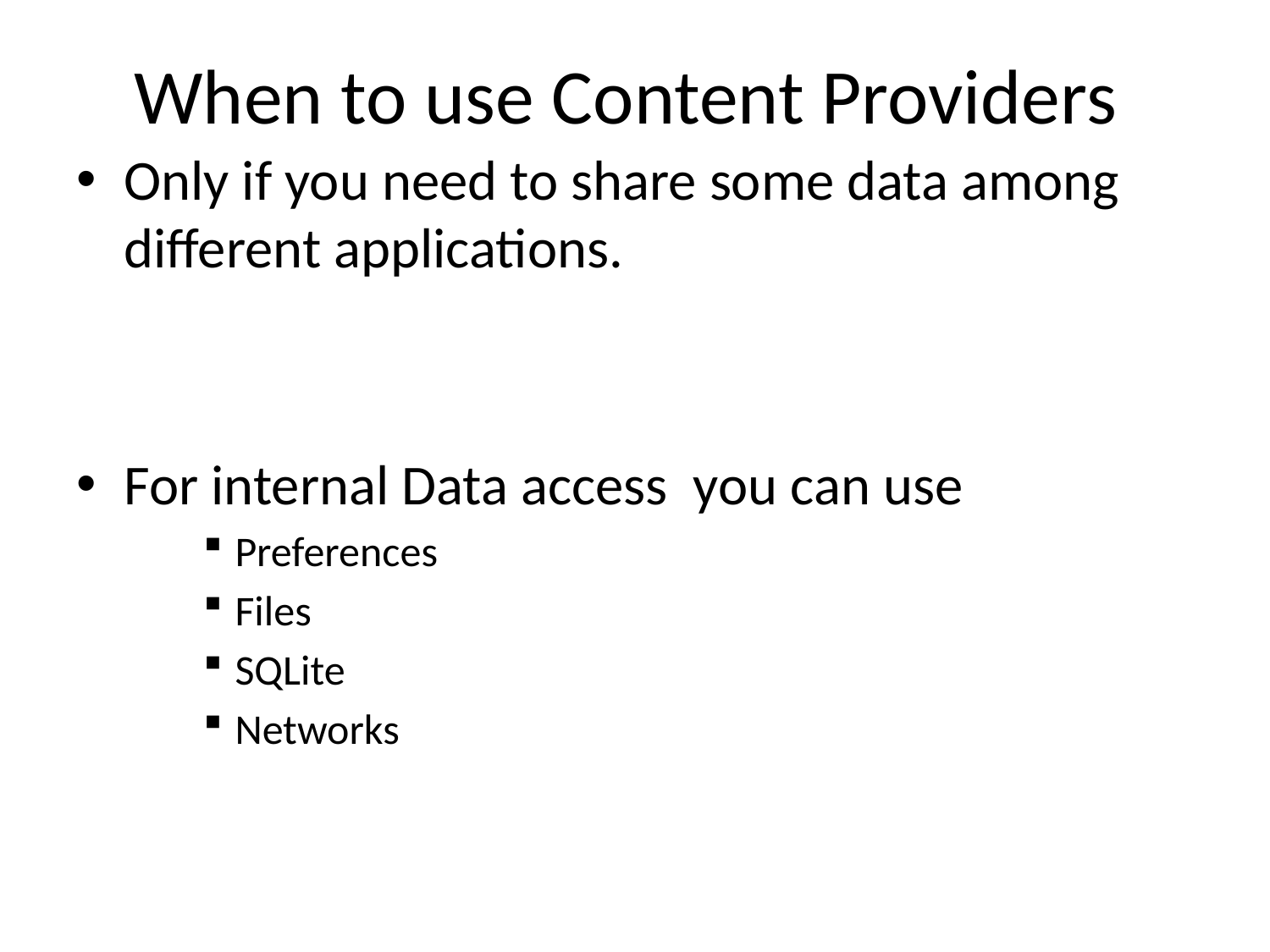

# When to use Content Providers
Only if you need to share some data among different applications.

For internal Data access  you can use
Preferences
Files
SQLite
Networks